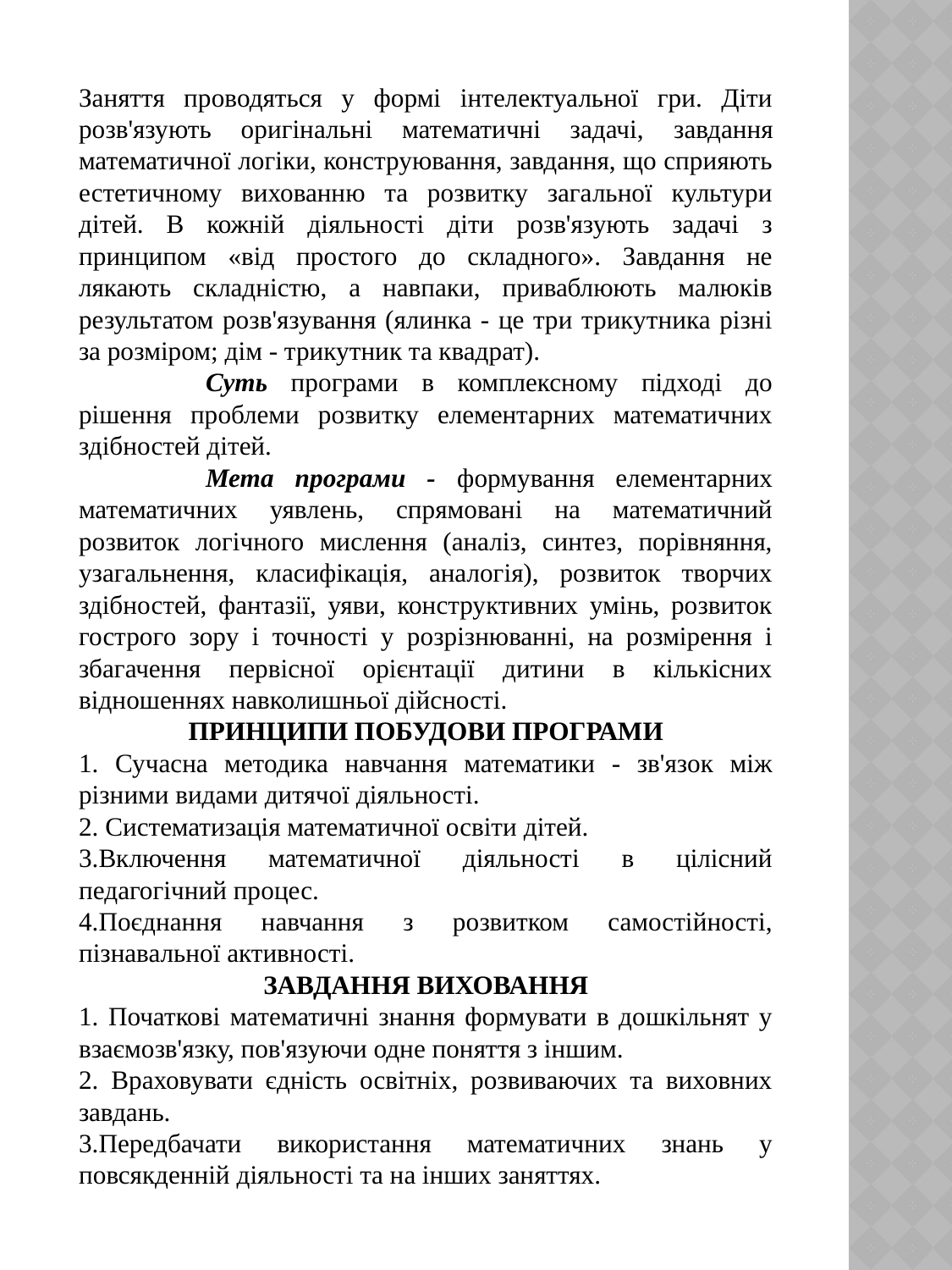

Заняття проводяться у формі інтелектуальної гри. Діти розв'язують оригінальні математичні задачі, завдання математичної логіки, конструювання, завдання, що сприяють естетичному вихованню та розвитку загальної культури дітей. В кожній діяльності діти розв'язують задачі з принципом «від простого до складного». Завдання не лякають складністю, а навпаки, приваблюють малюків результатом розв'язування (ялинка - це три трикутника різні за розміром; дім - трикутник та квадрат).
	Суть програми в комплексному підході до рішення проблеми розвитку елементарних математичних здібностей дітей.
	Мета програми - формування елементарних математичних уявлень, спрямовані на математичний розвиток логічного мислення (аналіз, синтез, порівняння, узагальнення, класифікація, аналогія), розвиток творчих здібностей, фантазії, уяви, конструктивних умінь, розвиток гострого зору і точності у розрізнюванні, на розмірення і збагачення первісної орієнтації дитини в кількісних відношеннях навколишньої дійсності.
ПРИНЦИПИ ПОБУДОВИ ПРОГРАМИ
1. Сучасна методика навчання математики - зв'язок між різними видами дитячої діяльності.
2. Систематизація математичної освіти дітей.
3.Включення математичної діяльності в цілісний педагогічний процес.
4.Поєднання навчання з розвитком самостійності, пізнавальної активності.
ЗАВДАННЯ ВИХОВАННЯ
1. Початкові математичні знання формувати в дошкільнят у взаємозв'язку, пов'язуючи одне поняття з іншим.
2. Враховувати єдність освітніх, розвиваючих та виховних завдань.
3.Передбачати використання математичних знань у повсякденній діяльності та на інших заняттях.